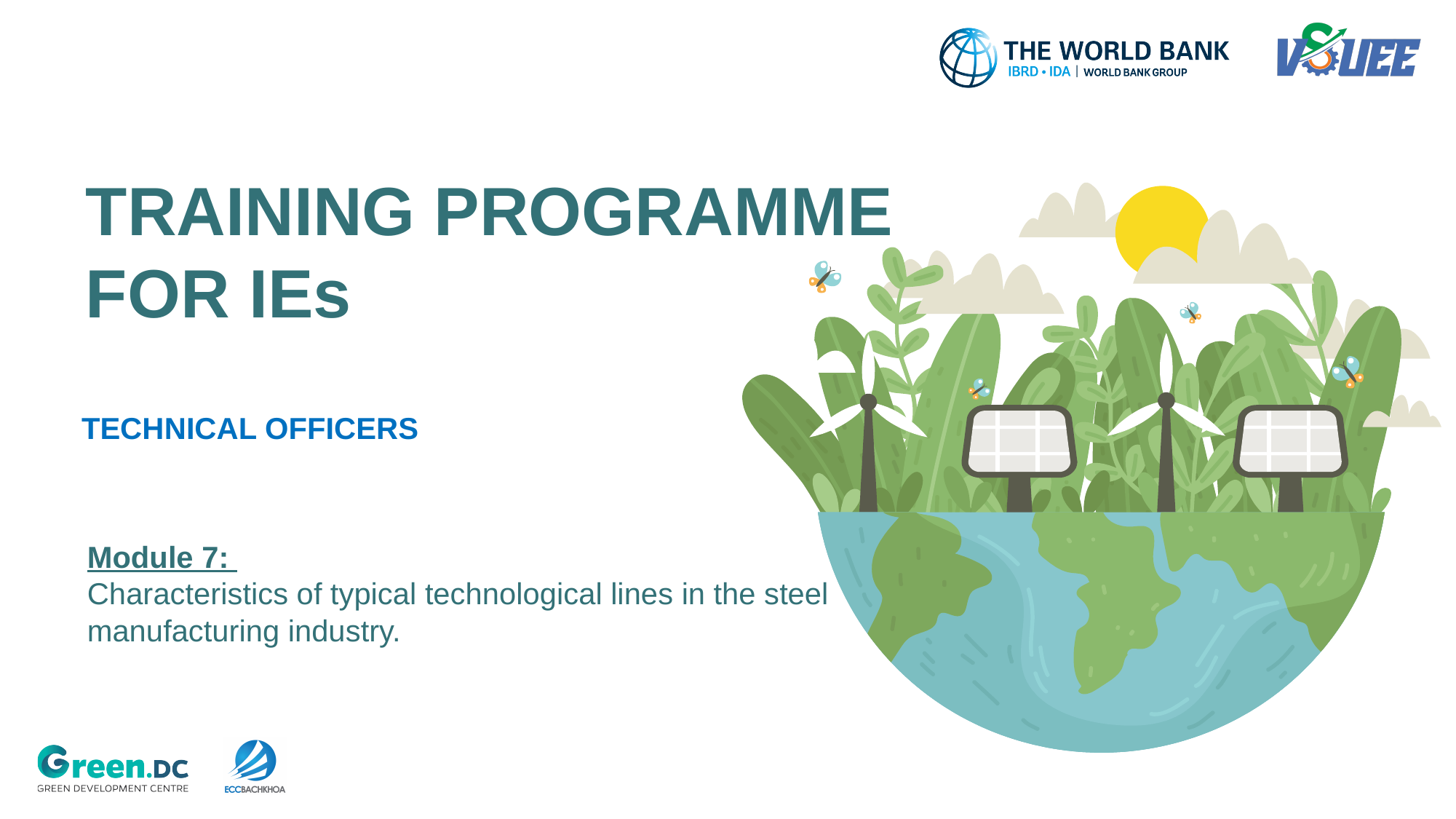

# TRAINING PROGRAMME FOR IEs

TECHNICAL OFFICERS
Module 7:
Characteristics of typical technological lines in the steel manufacturing industry.